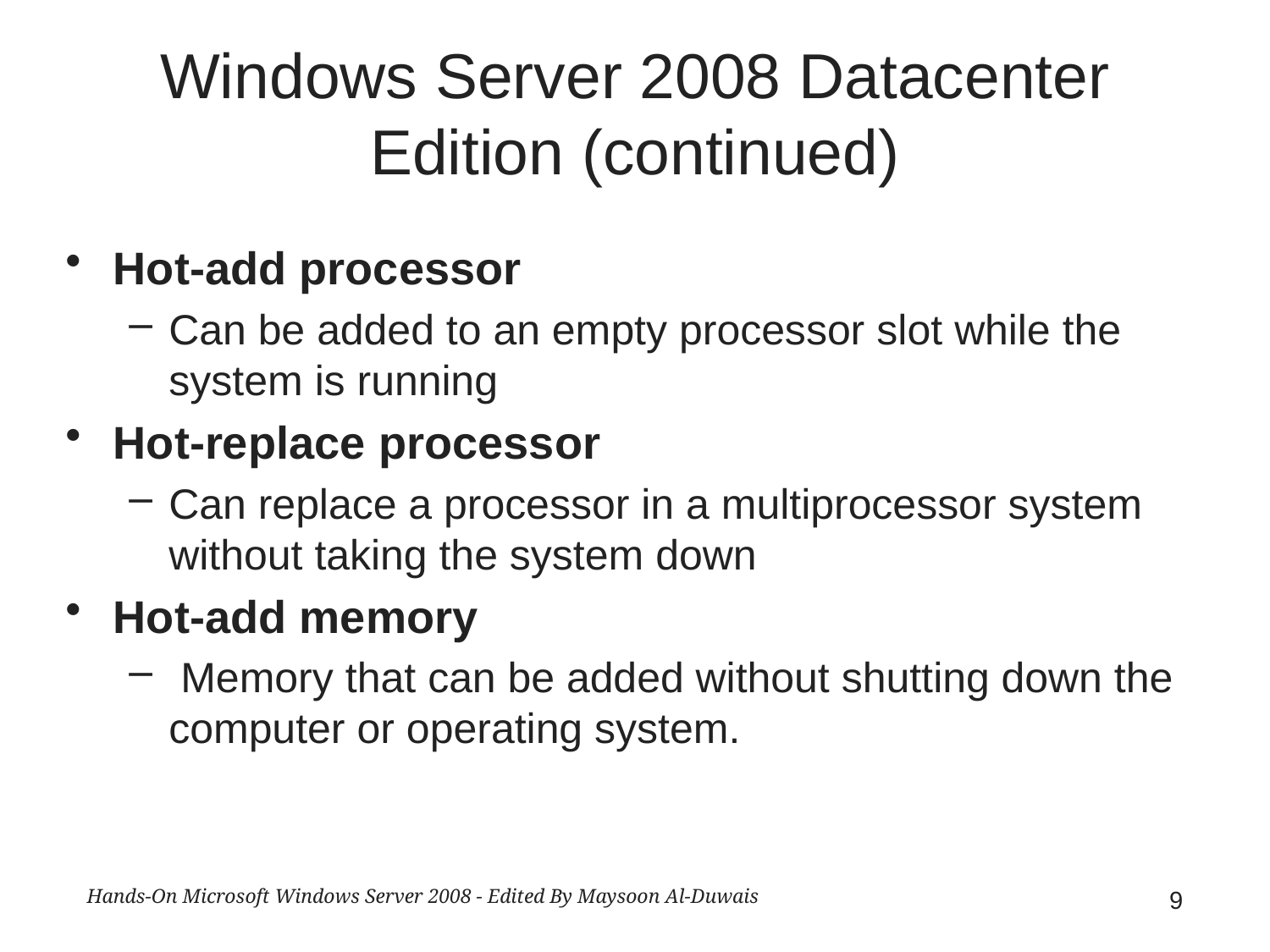

# Windows Server 2008 Datacenter Edition (continued)
Hot-add processor
Can be added to an empty processor slot while the system is running
Hot-replace processor
Can replace a processor in a multiprocessor system without taking the system down
Hot-add memory
 Memory that can be added without shutting down the computer or operating system.

Hands-On Microsoft Windows Server 2008 - Edited By Maysoon Al-Duwais
9